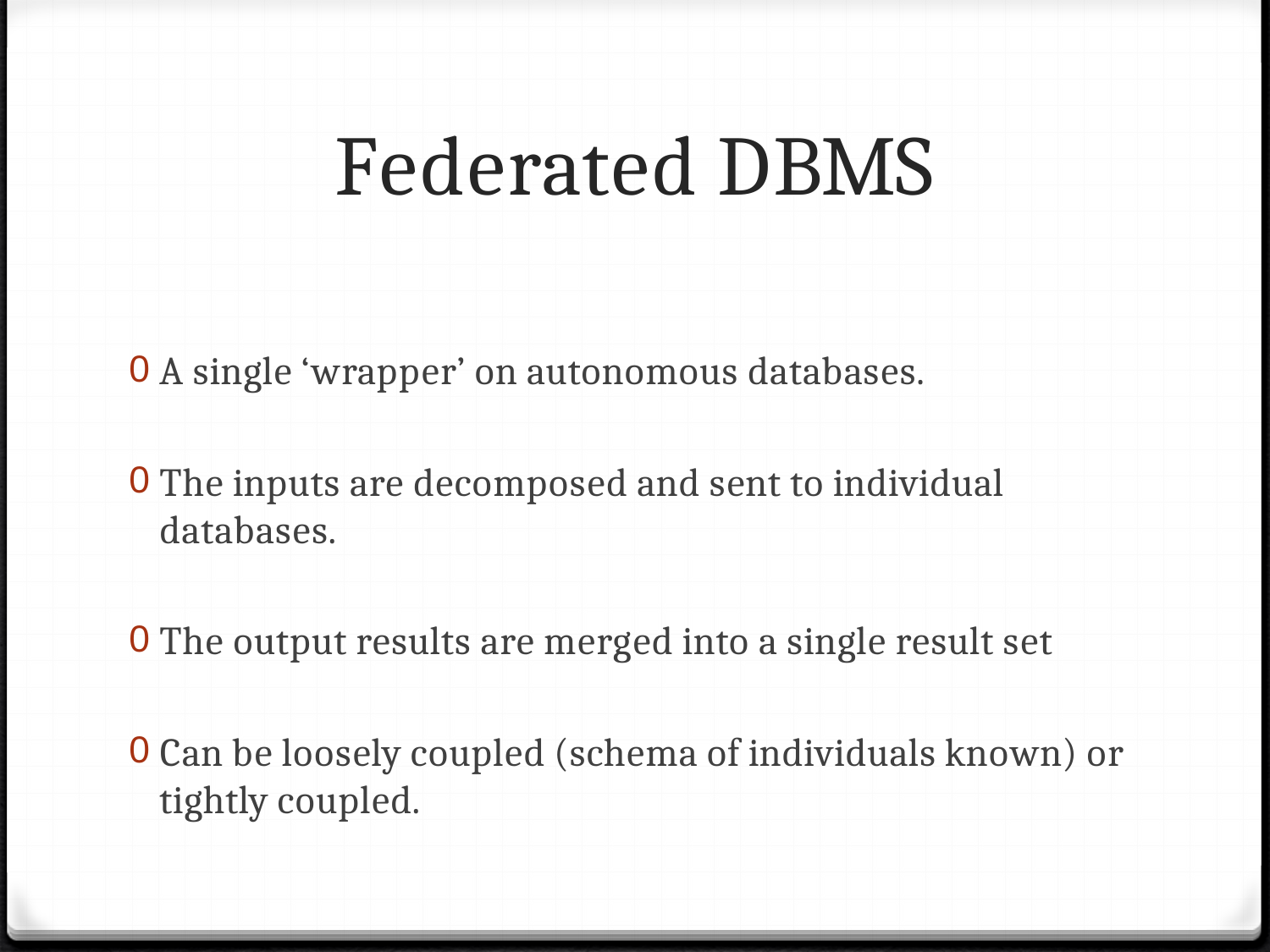

# Federated DBMS

A single ‘wrapper’ on autonomous databases.

The inputs are decomposed and sent to individual databases.

The output results are merged into a single result set

Can be loosely coupled (schema of individuals known) or tightly coupled.